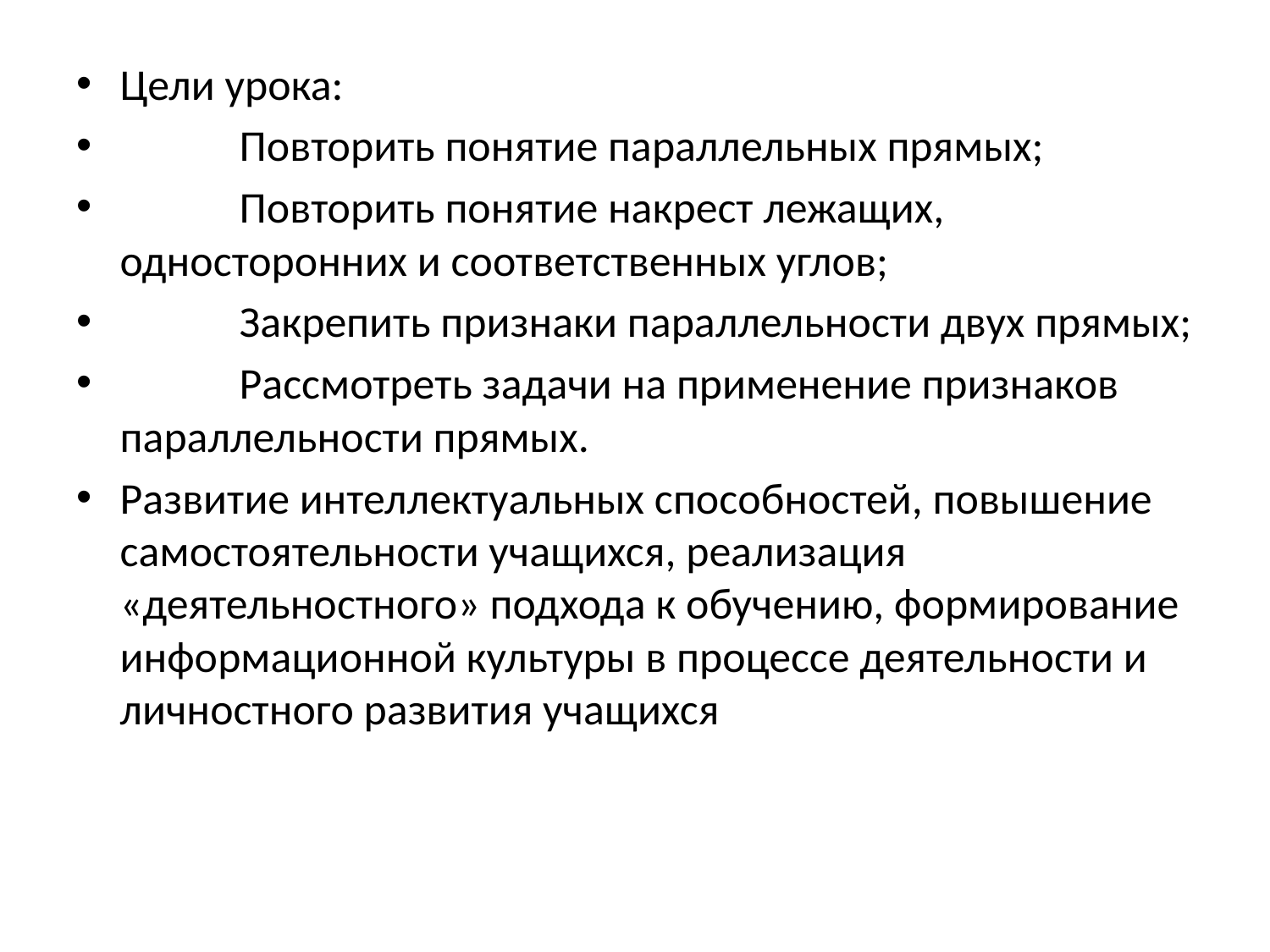

Цели урока:
            Повторить понятие параллельных прямых;
            Повторить понятие накрест лежащих, односторонних и соответственных углов;
            Закрепить признаки параллельности двух прямых;
            Рассмотреть задачи на применение признаков параллельности прямых.
Развитие интеллектуальных способностей, повышение самостоятельности учащихся, реализация «деятельностного» подхода к обучению, формирование информационной культуры в процессе деятельности и личностного развития учащихся